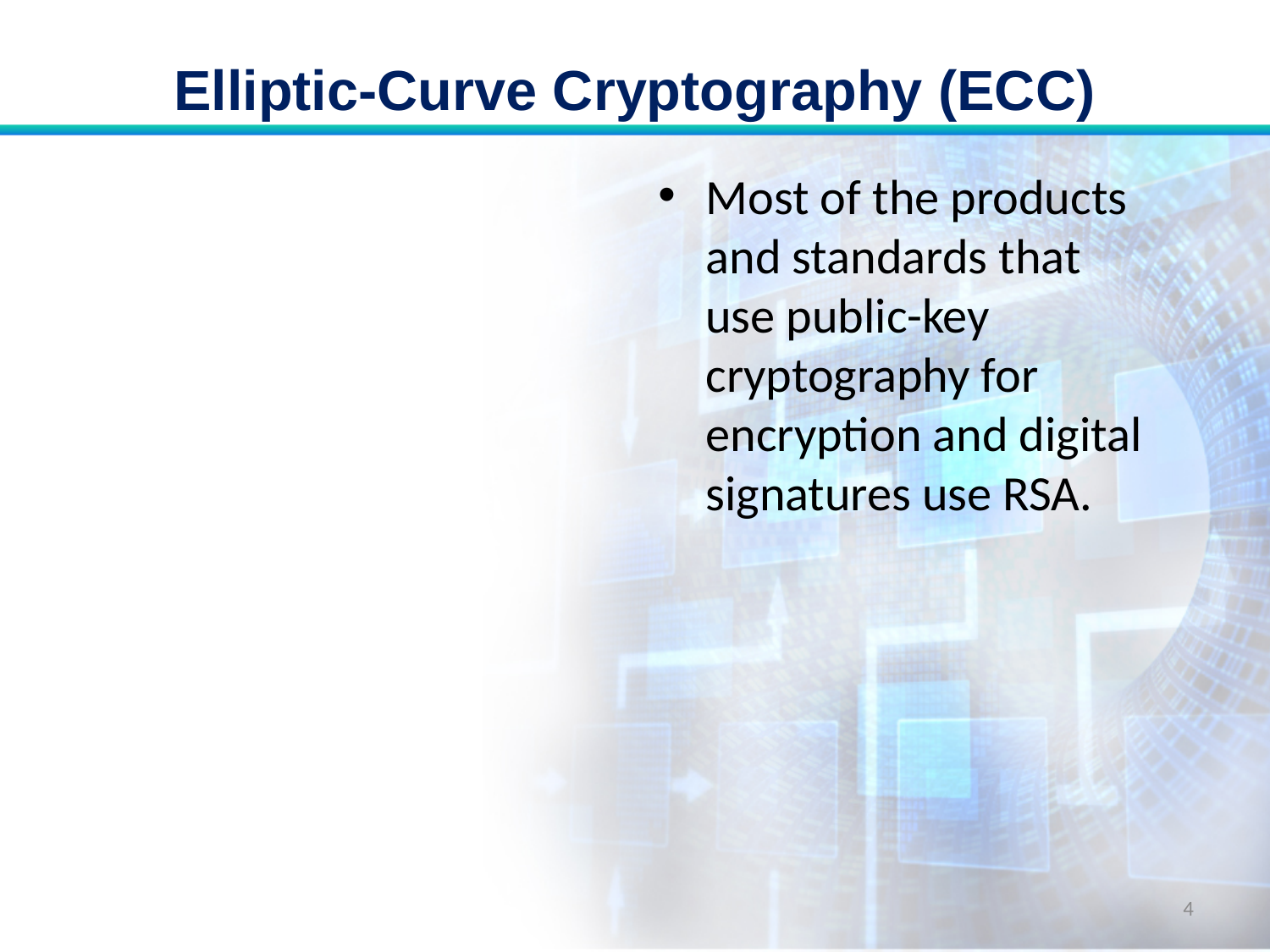

# Elliptic-Curve Cryptography (ECC)
Most of the products and standards that use public-key cryptography for encryption and digital signatures use RSA.
4